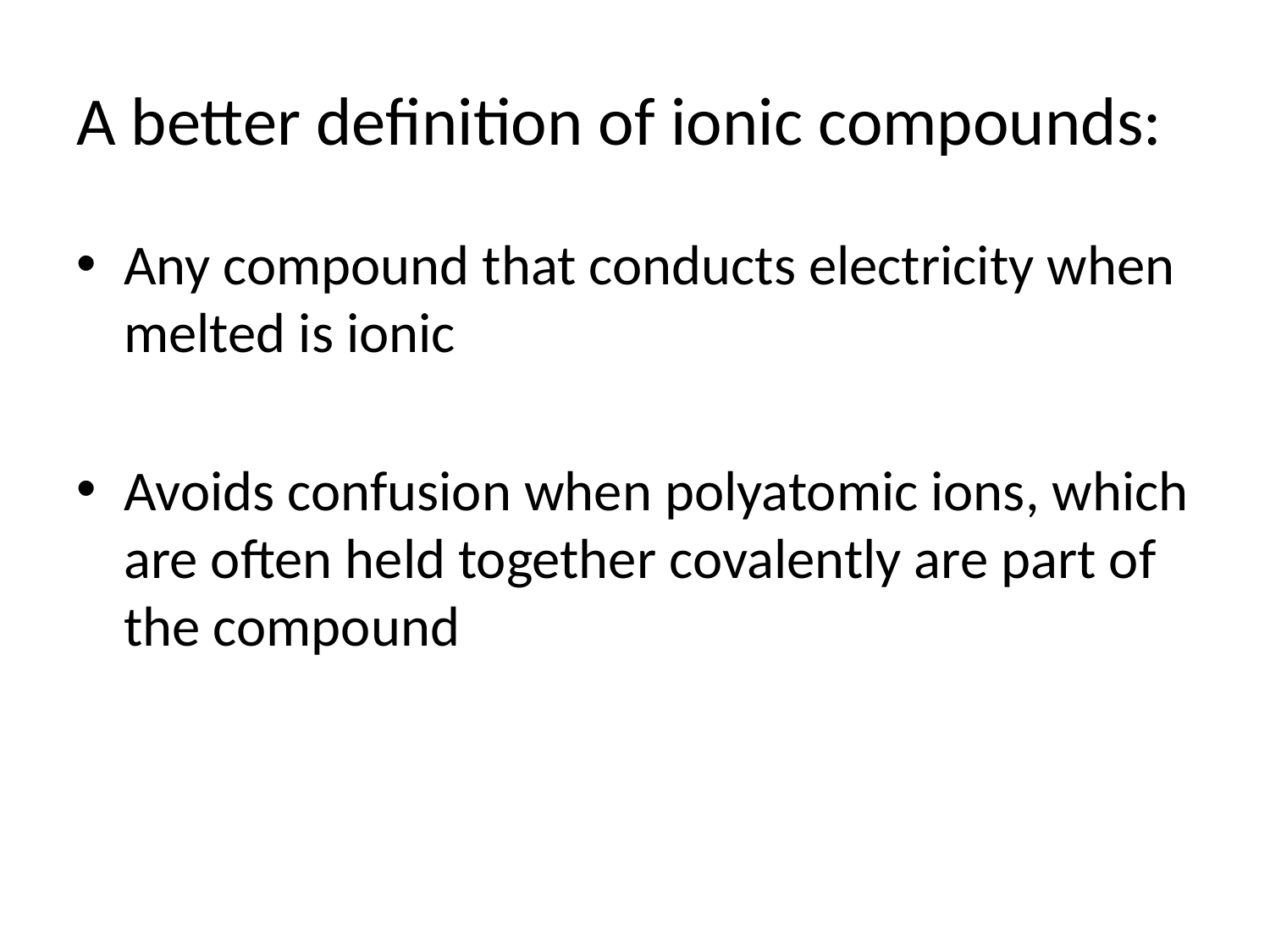

# A better definition of ionic compounds:
Any compound that conducts electricity when melted is ionic

Avoids confusion when polyatomic ions, which are often held together covalently are part of the compound